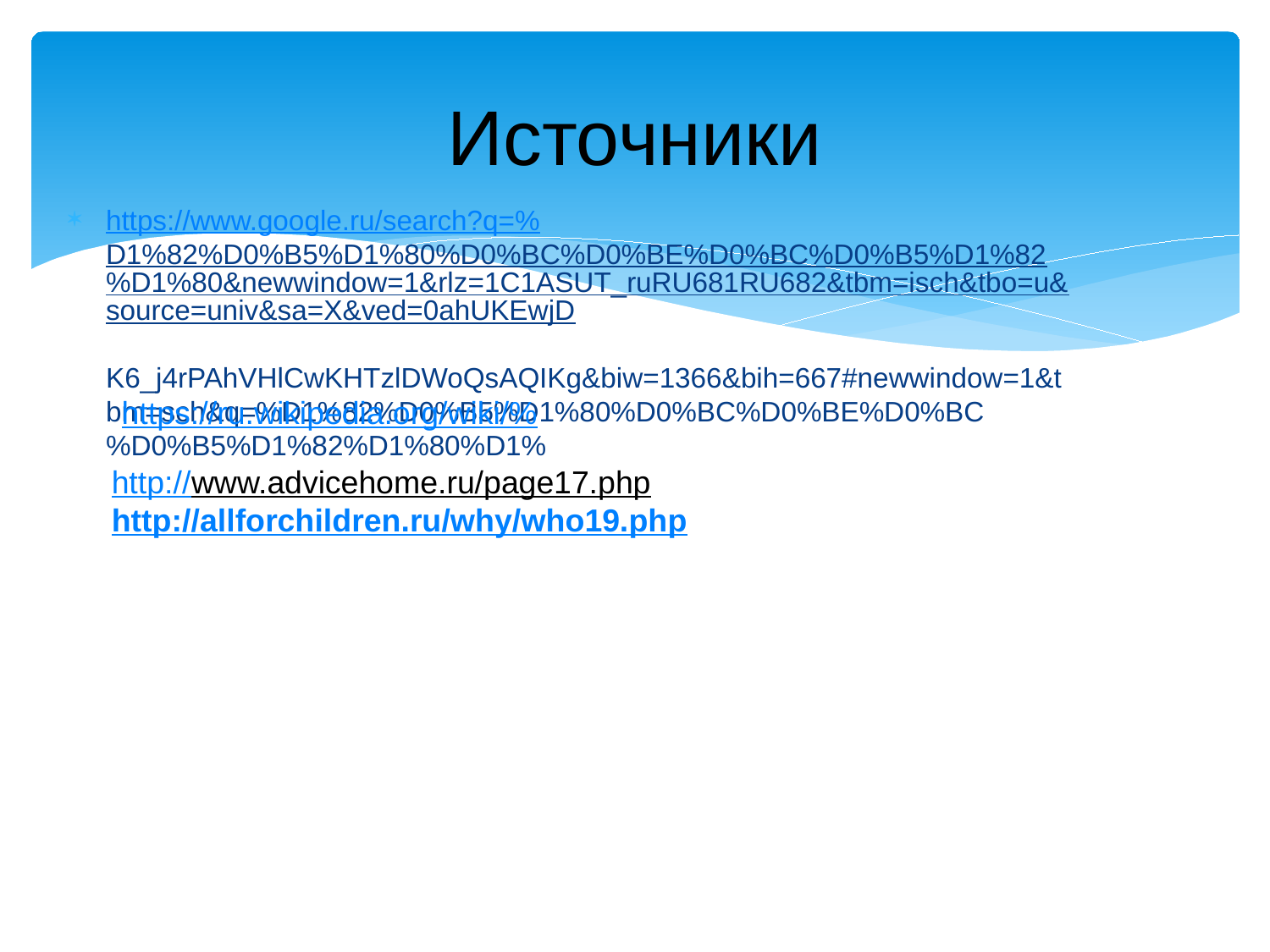

# Источники
https://www.google.ru/search?q=%D1%82%D0%B5%D1%80%D0%BC%D0%BE%D0%BC%D0%B5%D1%82%D1%80&newwindow=1&rlz=1C1ASUT_ruRU681RU682&tbm=isch&tbo=u&source=univ&sa=X&ved=0ahUKEwjD K6_j4rPAhVHlCwKHTzlDWoQsAQIKg&biw=1366&bih=667#newwindow=1&tbm=sch&q=%D1%82%D0%B5%D1%80%D0%BC%D0%BE%D0%BC%D0%B5%D1%82%D1%80%D1%
https://ru.wikipedia.org/wiki/%
http://www.advicehome.ru/page17.php  http://allforchildren.ru/why/who19.php